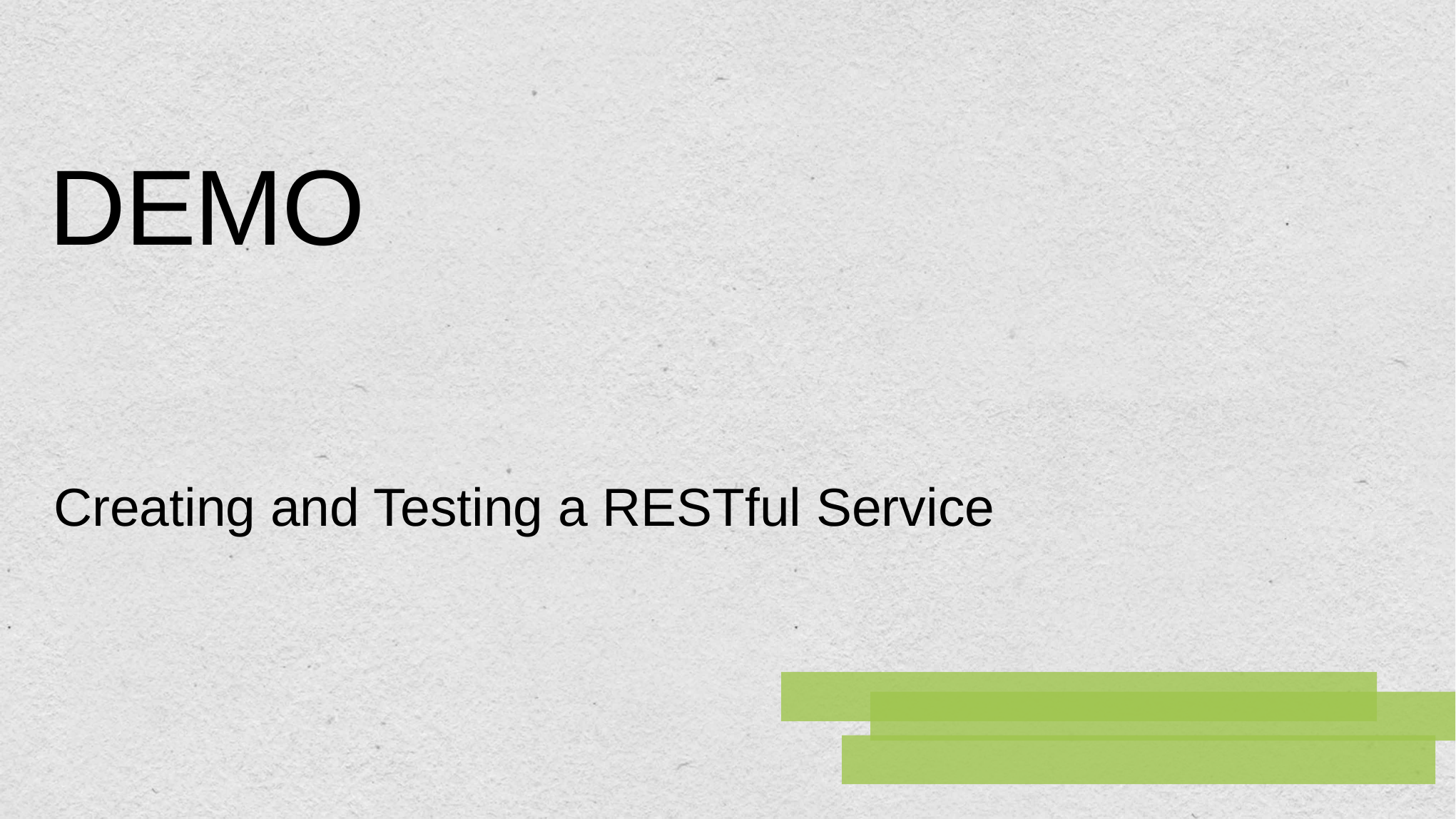

# DEMO
Creating and Testing a RESTful Service